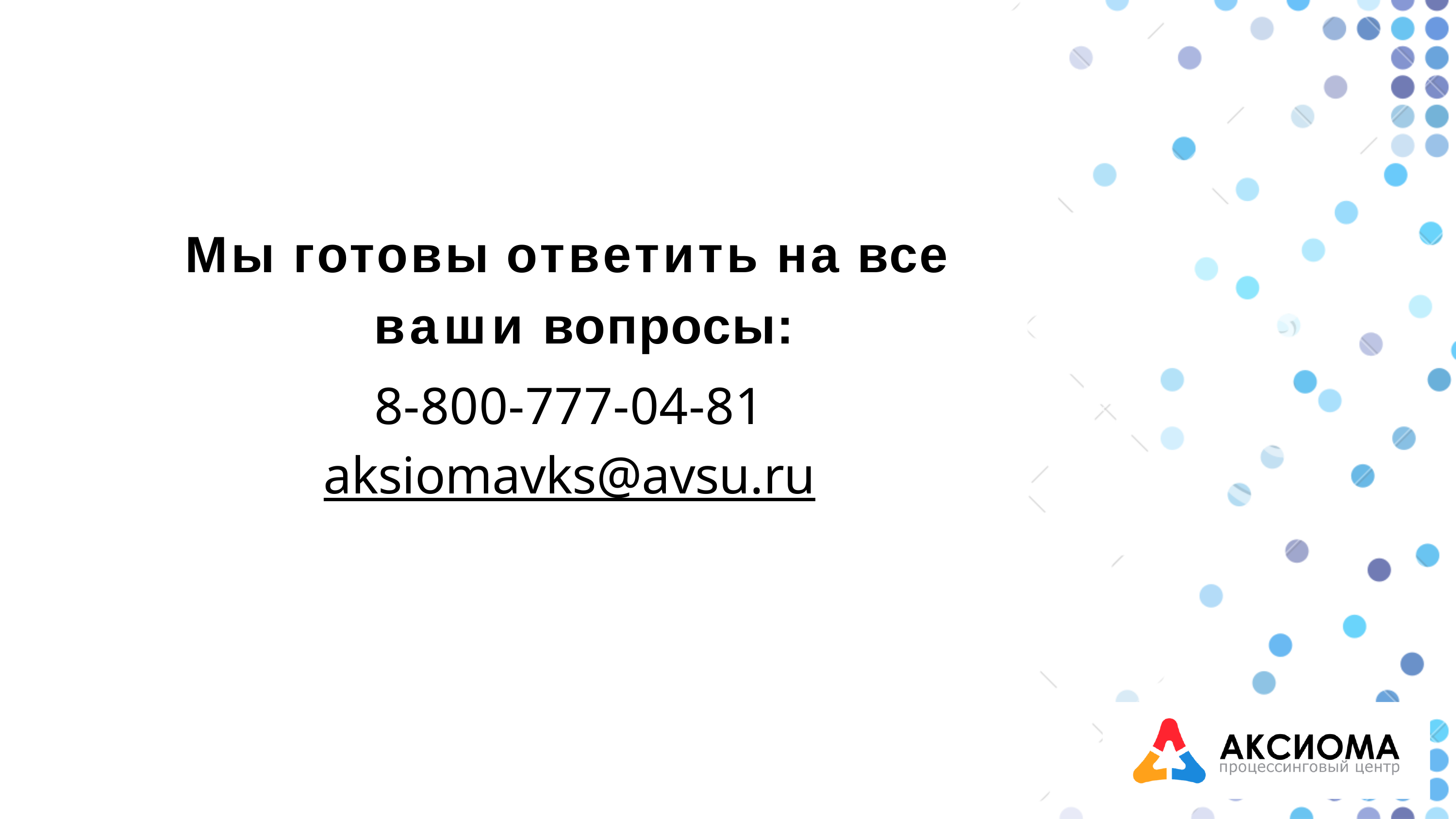

# Мы готовы ответить на все  ваши вопросы:
8-800-777-04-81
aksiomavks@avsu.ru